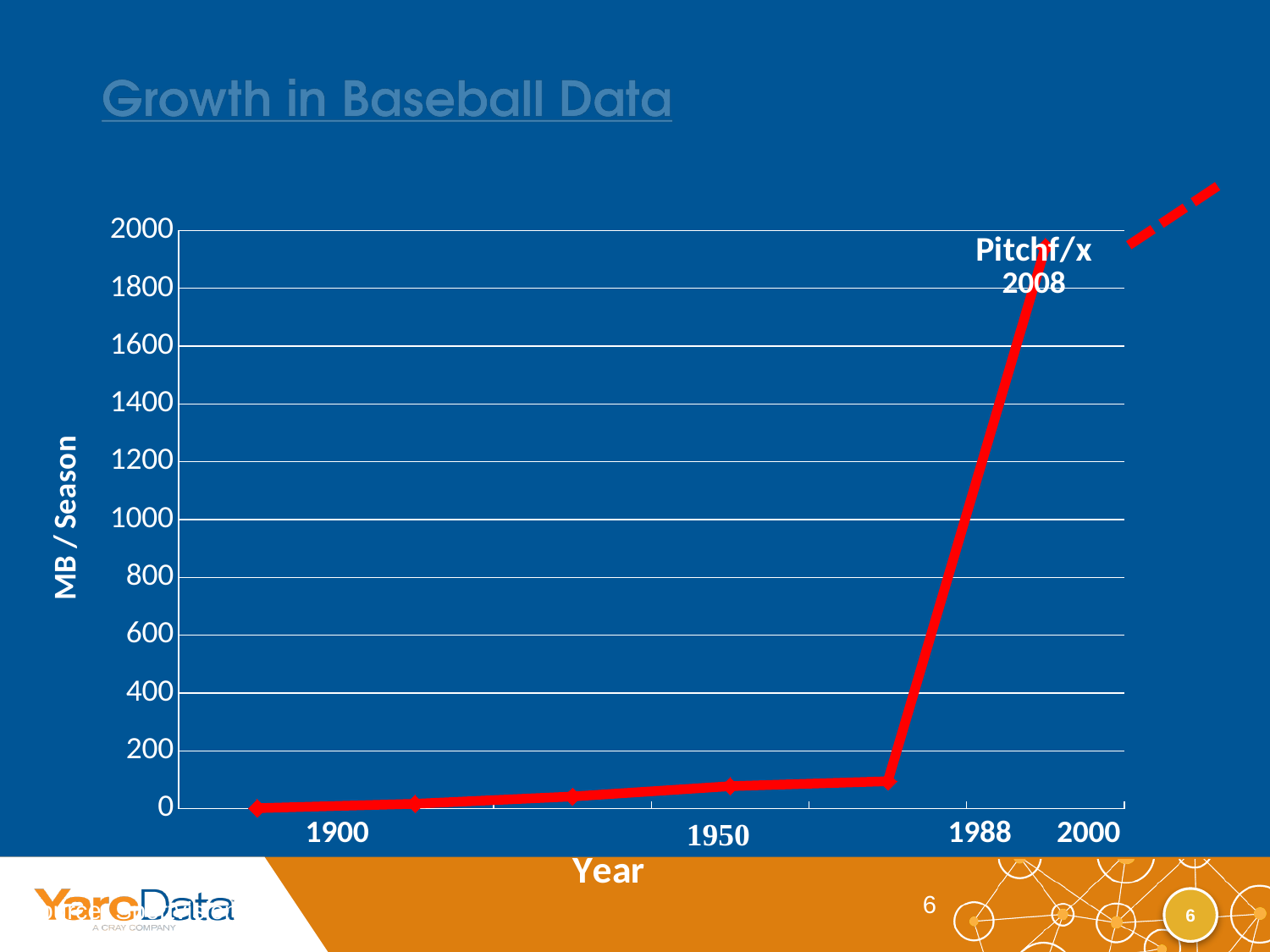

# Growth in Baseball Data

### Chart

| Category | Total MB |
|---|---|
| 1876.0 | 1.680000000000004 |
| 1900.0 | 16.8 |
| 1950.0 | 42.09200000000001 |
| 1988.0 | 77.7 |
| 2000.0 | 94.73100000000002 |
| 2006.0 | 1943.2 |
6
Source: Sportvision